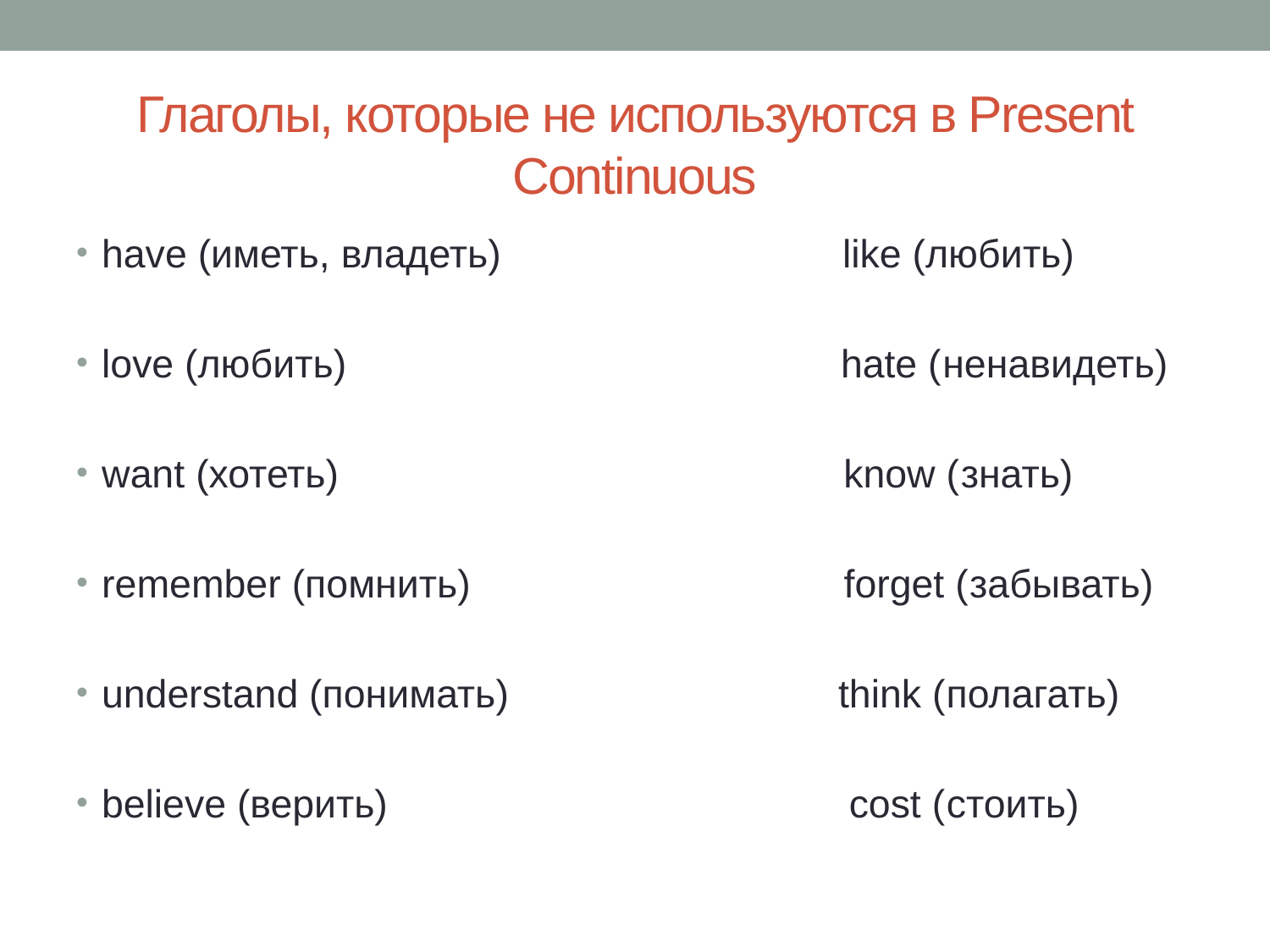

# Глаголы, которые не используются в Present Continuous
have (иметь, владеть)                               like (любить)

love (любить)                                             hate (ненавидеть)

want (хотеть)                                              know (знать)

remember (помнить)                                  forget (забывать)

understand (понимать)                              think (полагать)

believe (верить)                                          cost (стоить)